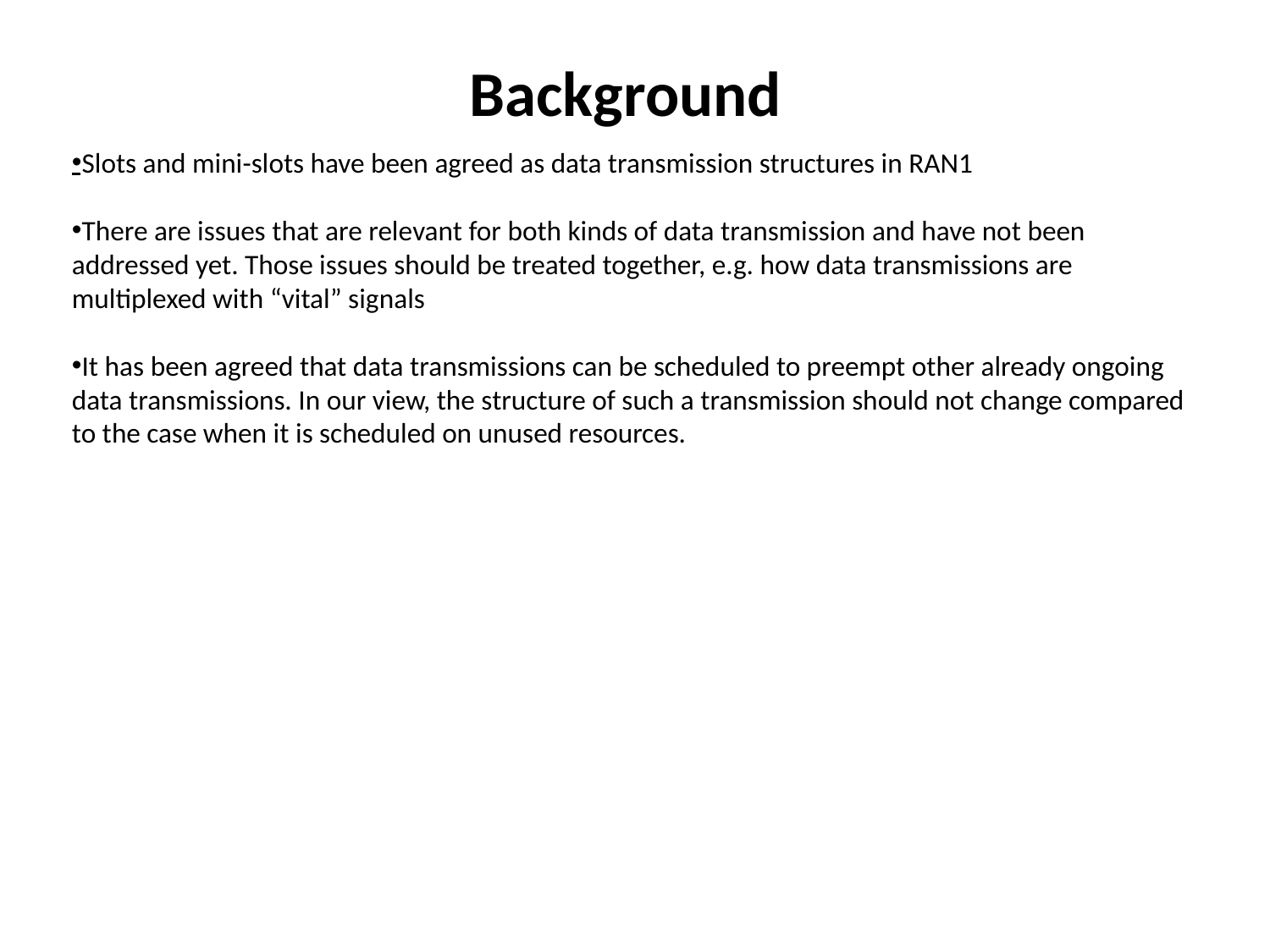

Background

Slots and mini-slots have been agreed as data transmission structures in RAN1

There are issues that are relevant for both kinds of data transmission and have not been addressed yet. Those issues should be treated together, e.g. how data transmissions are multiplexed with “vital” signals

It has been agreed that data transmissions can be scheduled to preempt other already ongoing data transmissions. In our view, the structure of such a transmission should not change compared to the case when it is scheduled on unused resources.